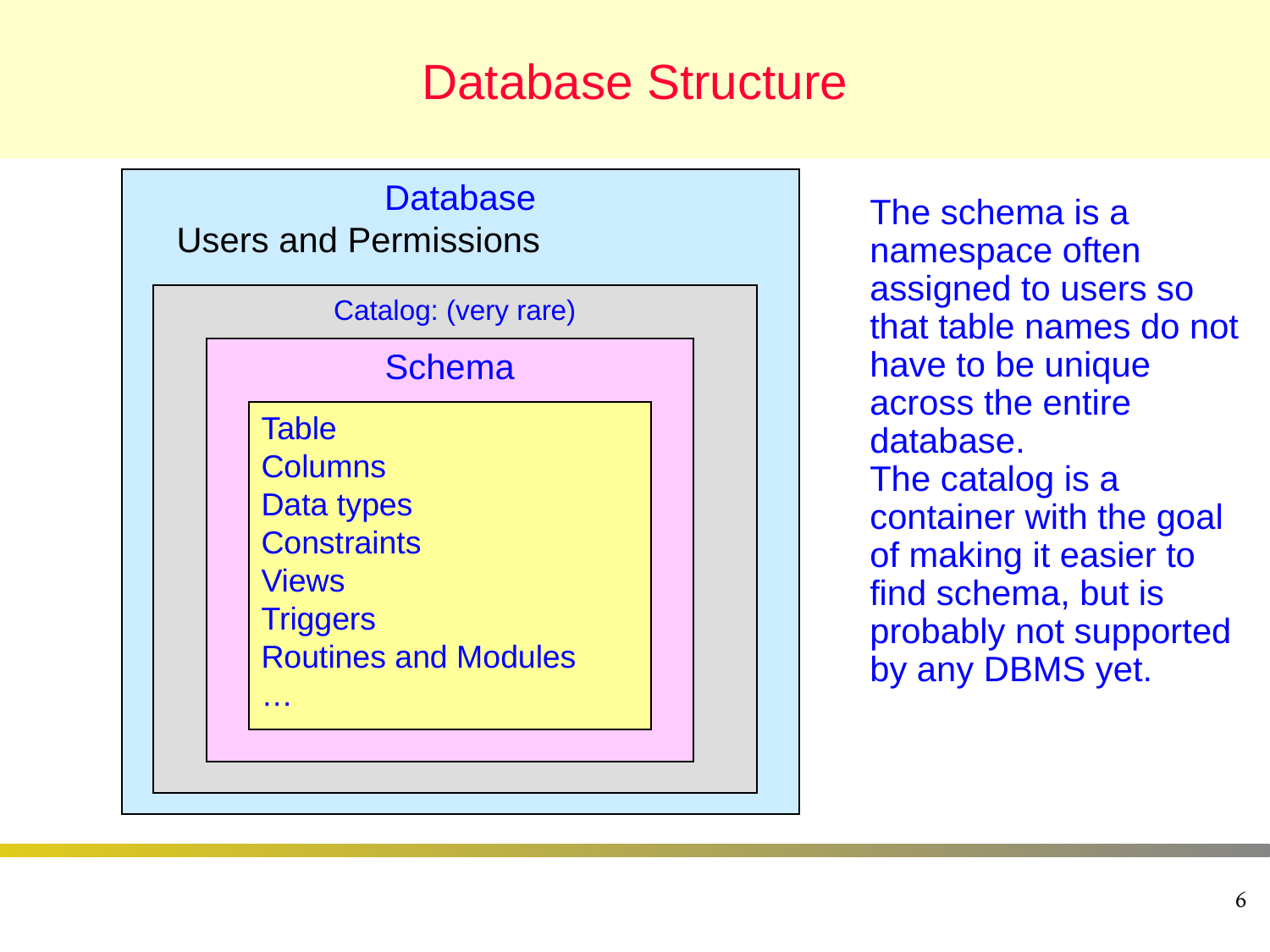

# Database Structure
Database
The schema is a namespace often assigned to users so that table names do not have to be unique across the entire database.
The catalog is a container with the goal of making it easier to find schema, but is probably not supported by any DBMS yet.
Users and Permissions
Catalog: (very rare)
Schema
Table
Columns
Data types
Constraints
Views
Triggers
Routines and Modules
…
6